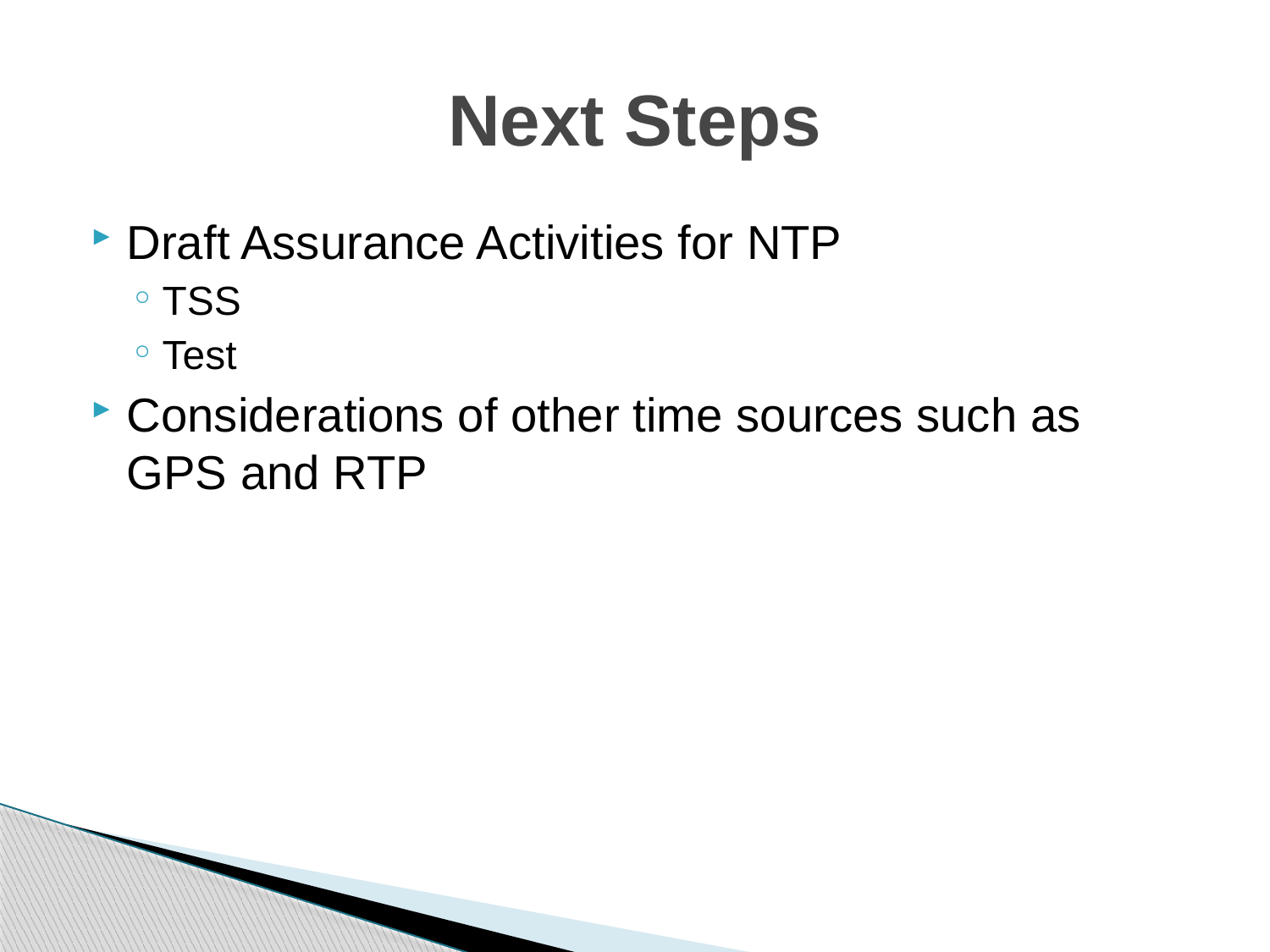

# Next Steps
Draft Assurance Activities for NTP
TSS
Test
Considerations of other time sources such as GPS and RTP